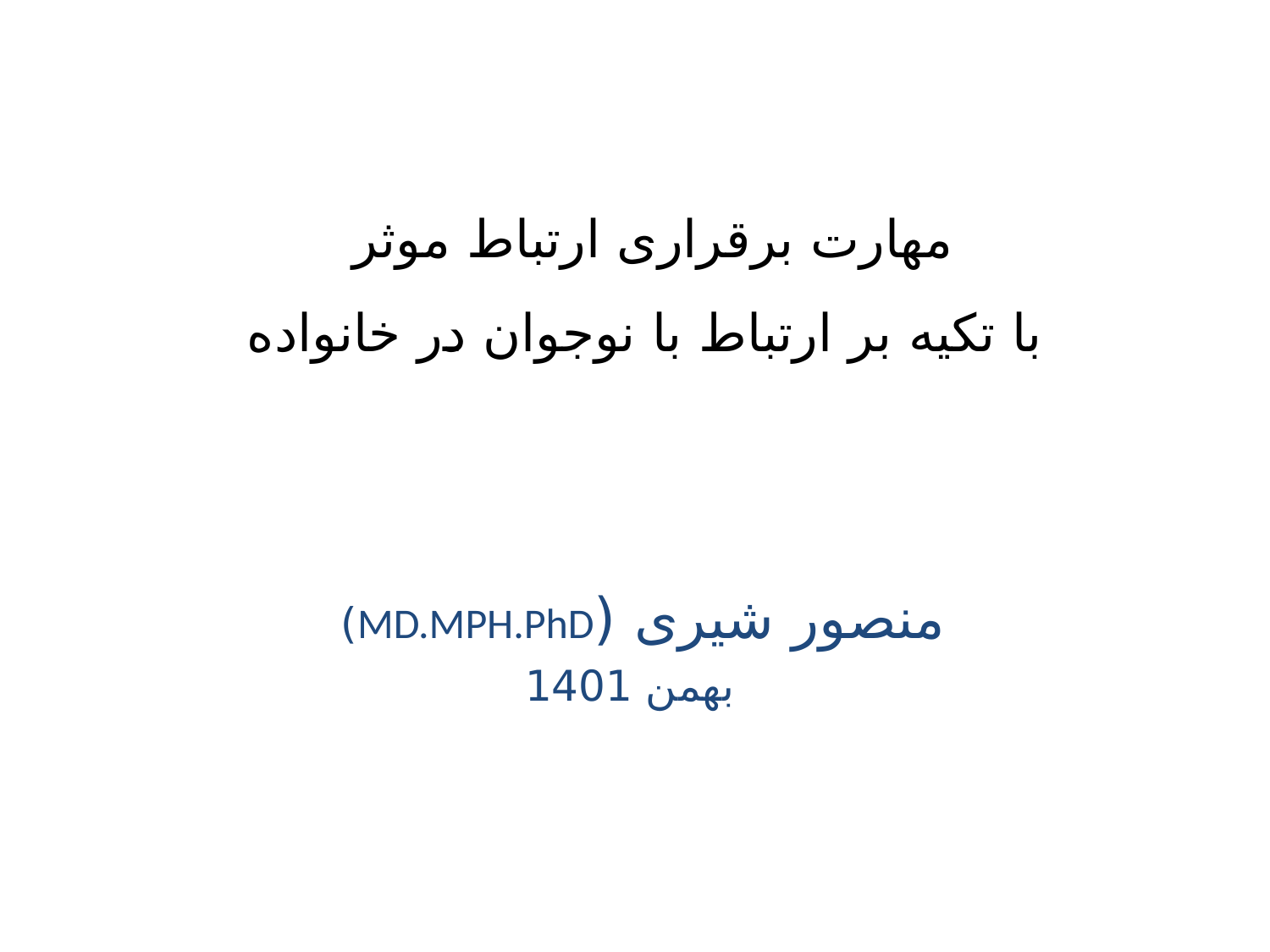

# مهارت برقراری ارتباط موثر با تکیه بر ارتباط با نوجوان در خانواده
منصور شیری (MD.MPH.PhD)
بهمن 1401